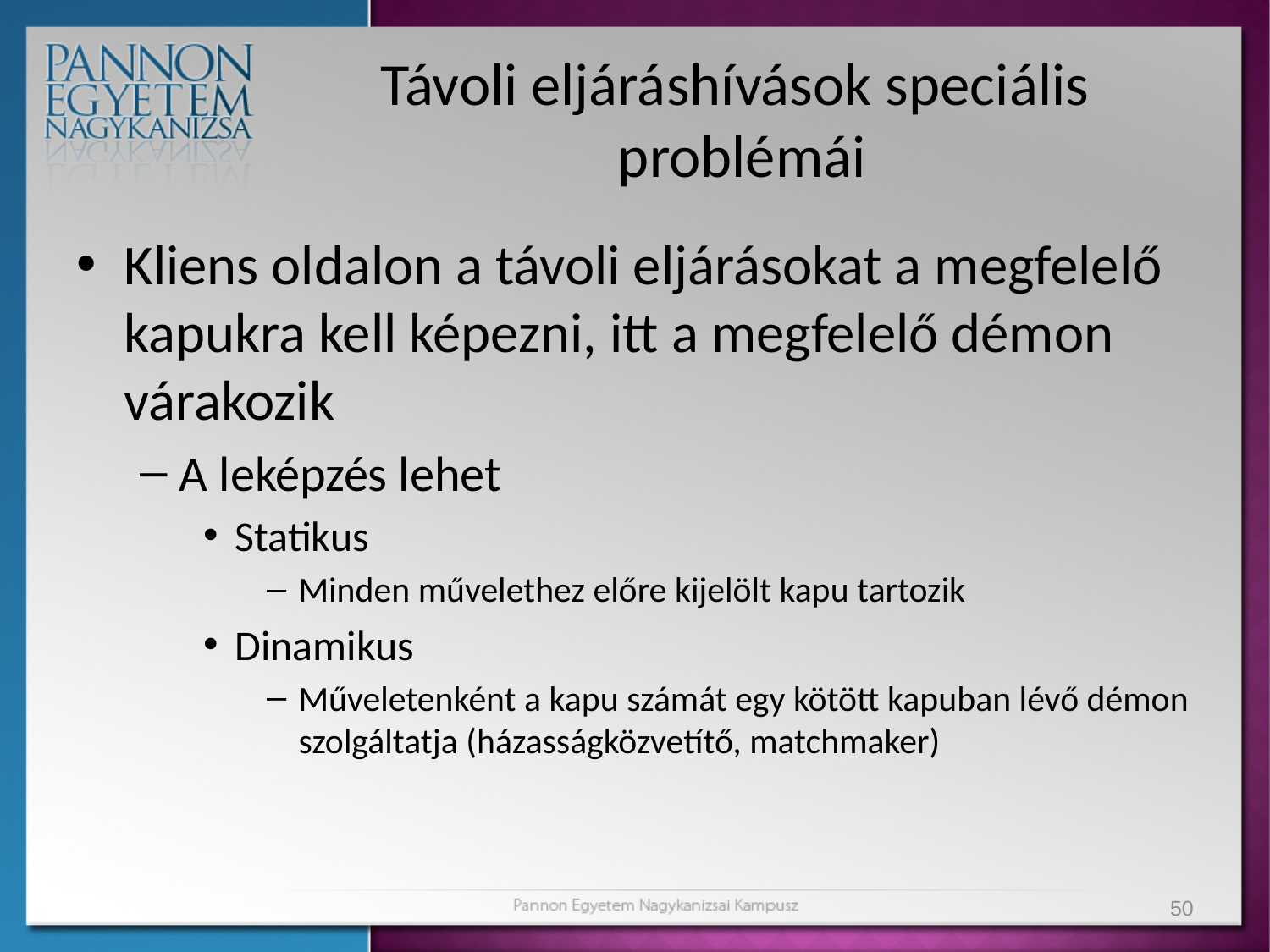

# Távoli eljáráshívások speciális problémái
Kliens oldalon a távoli eljárásokat a megfelelő kapukra kell képezni, itt a megfelelő démon várakozik
A leképzés lehet
Statikus
Minden művelethez előre kijelölt kapu tartozik
Dinamikus
Műveletenként a kapu számát egy kötött kapuban lévő démon szolgáltatja (házasságközvetítő, matchmaker)
50